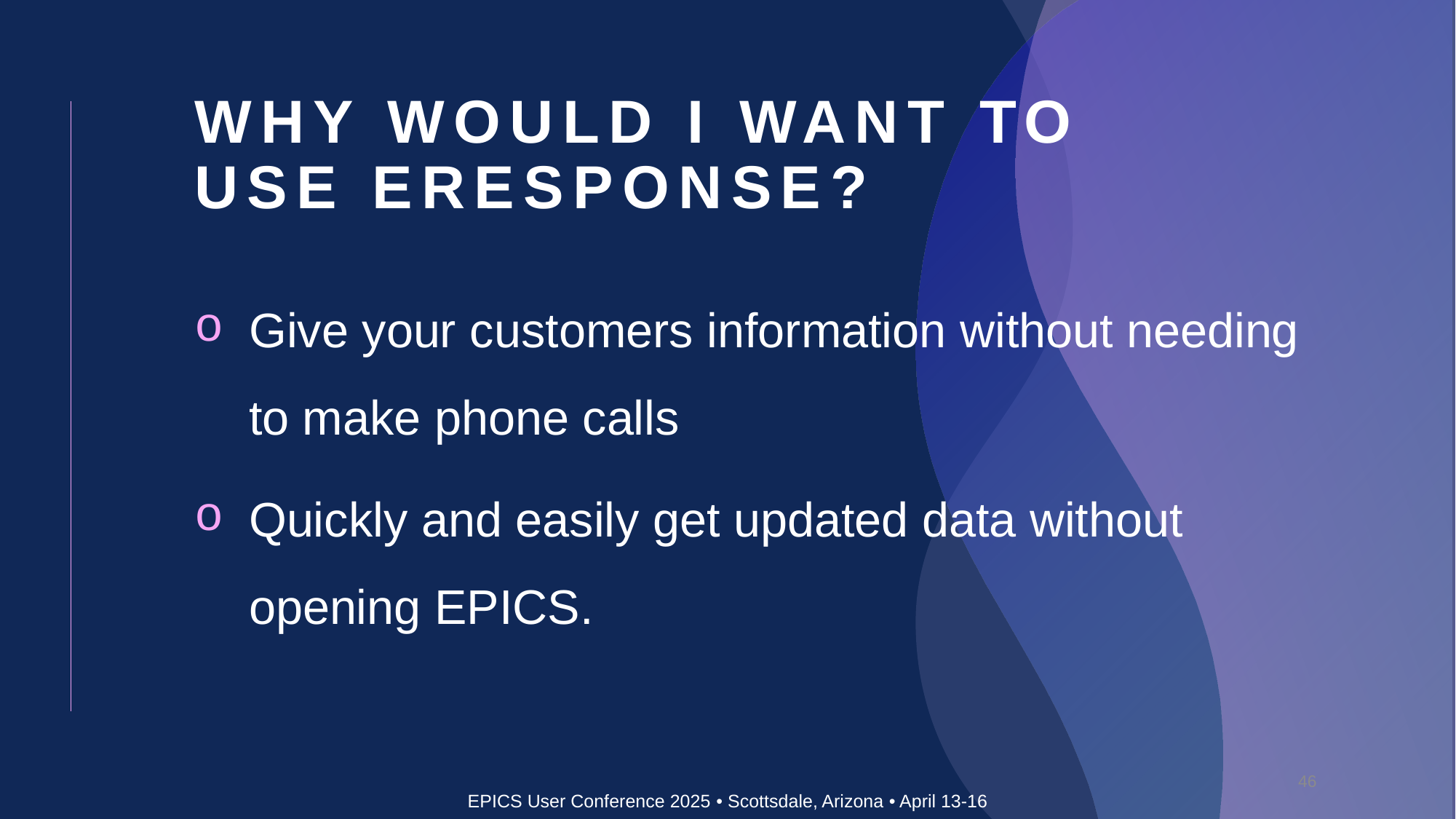

# Why would I want to use eResponse?
Give your customers information without needing to make phone calls
Quickly and easily get updated data without opening EPICS.
46